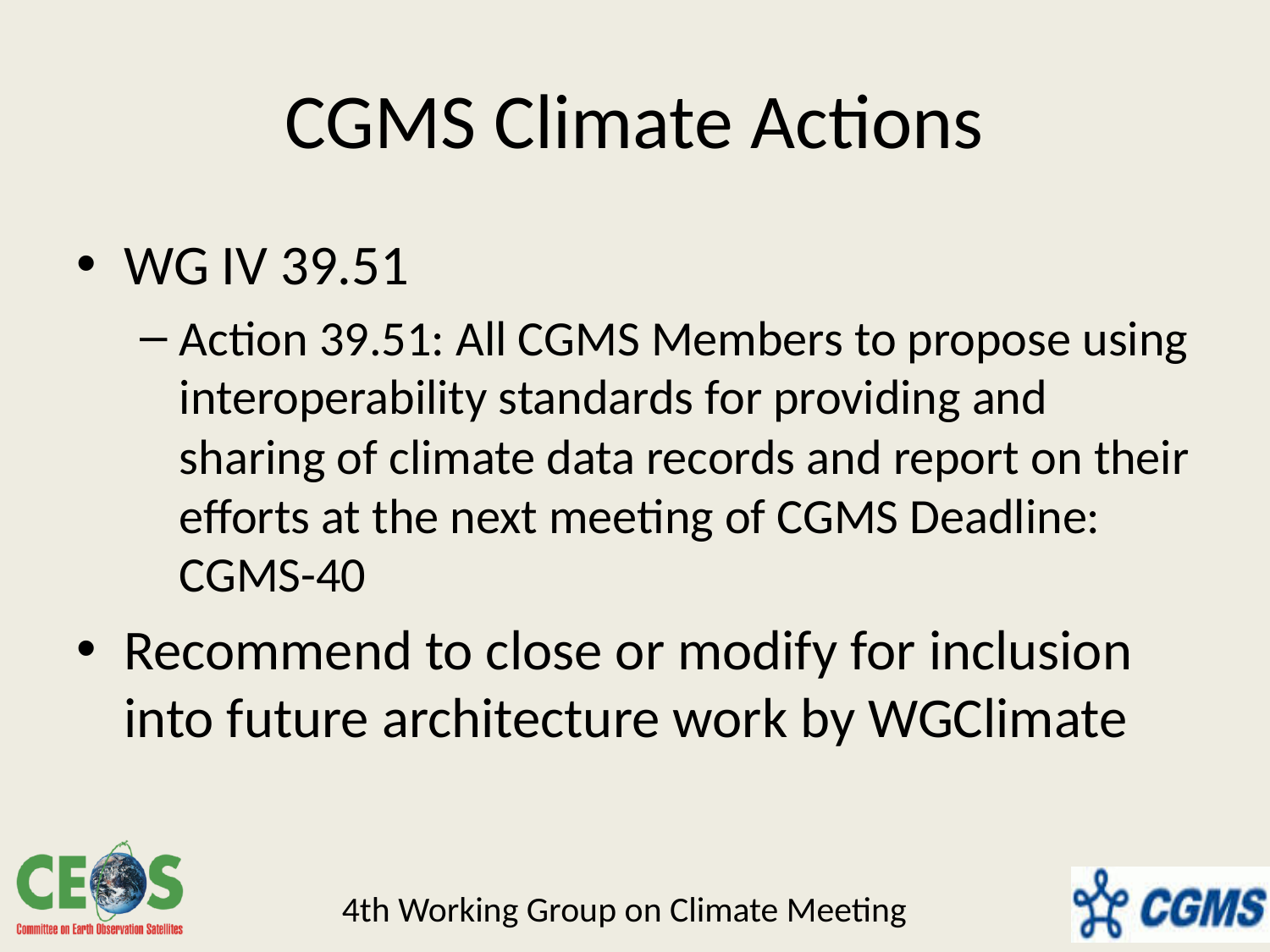

# CGMS Climate Actions
WG IV 39.51
Action 39.51: All CGMS Members to propose using interoperability standards for providing and sharing of climate data records and report on their efforts at the next meeting of CGMS Deadline: CGMS-40
Recommend to close or modify for inclusion into future architecture work by WGClimate
4th Working Group on Climate Meeting